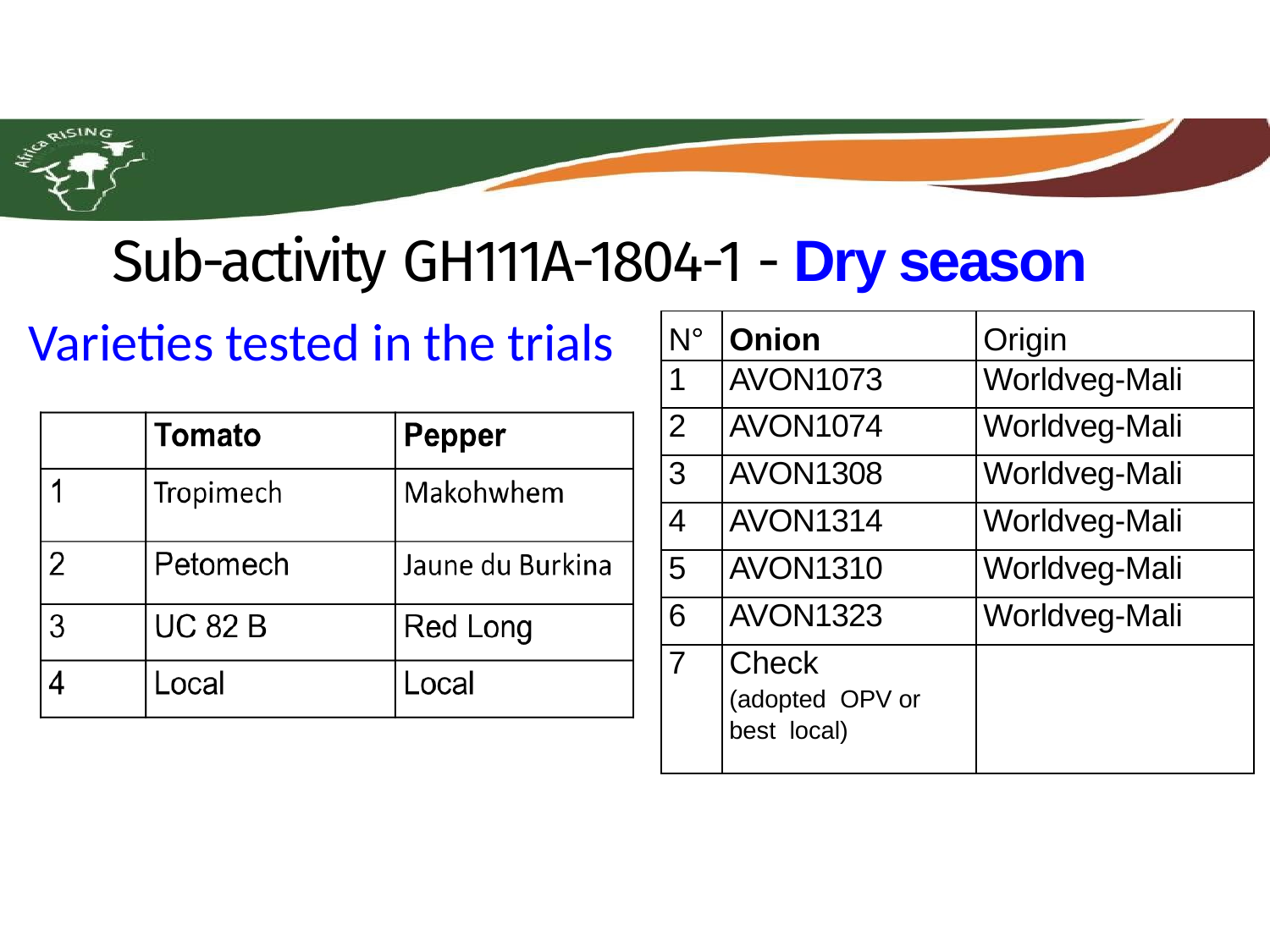

# Sub-activity GH111A-1804-1 - Dry season
Varieties tested in the trials
| N° | Onion | Origin |
| --- | --- | --- |
| 1 | AVON1073 | Worldveg-Mali |
| 2 | AVON1074 | Worldveg-Mali |
| 3 | AVON1308 | Worldveg-Mali |
| 4 | AVON1314 | Worldveg-Mali |
| 5 | AVON1310 | Worldveg-Mali |
| 6 | AVON1323 | Worldveg-Mali |
| 7 | Check (adopted OPV or best local) |  |